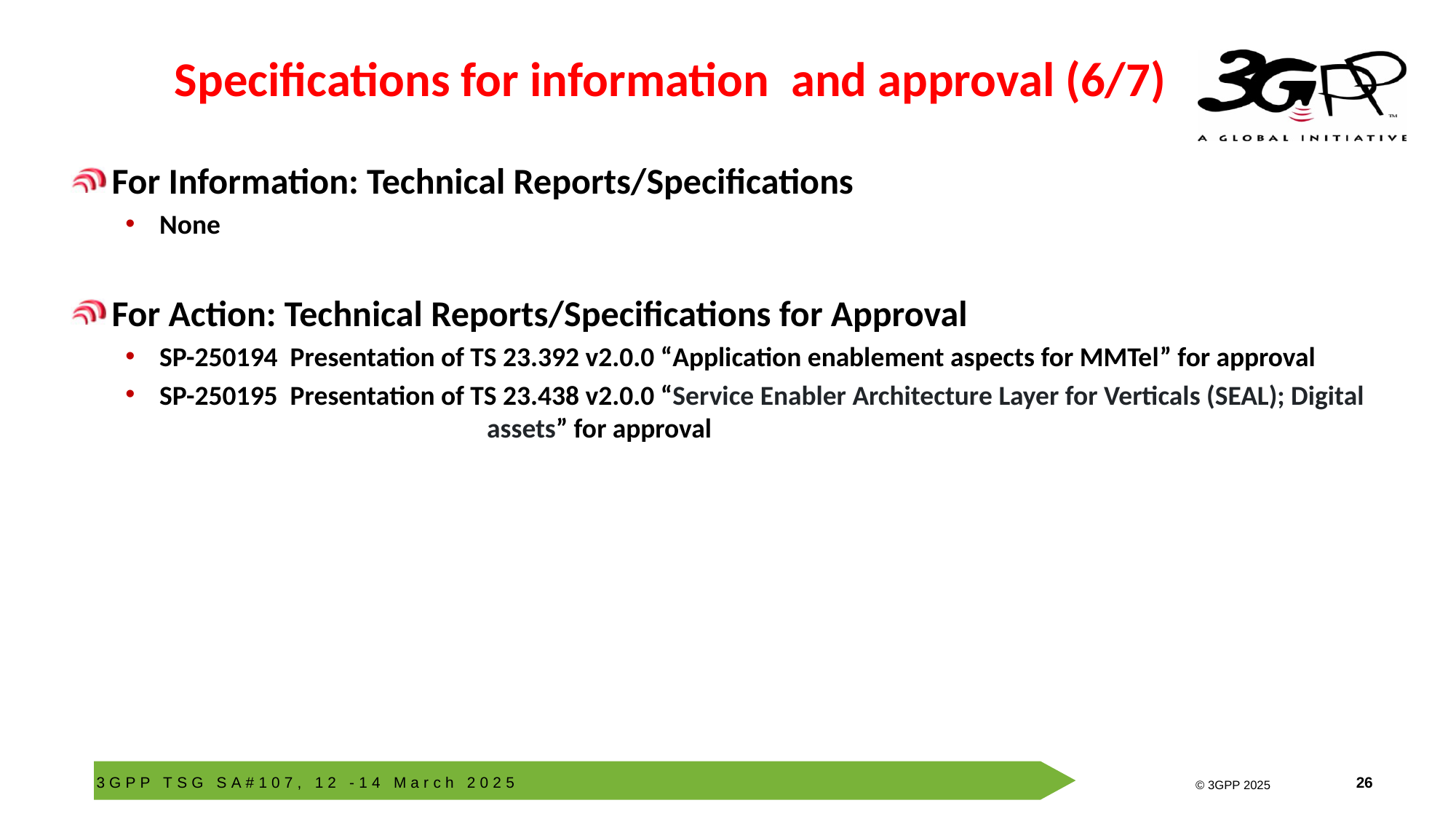

# Specifications for information  and approval (6/7)
For Information: Technical Reports/Specifications
None

For Action: Technical Reports/Specifications for Approval
SP-250194  Presentation of TS 23.392 v2.0.0 “Application enablement aspects for MMTel” for approval
SP-250195  Presentation of TS 23.438 v2.0.0 “Service Enabler Architecture Layer for Verticals (SEAL); Digital 			assets” for approval